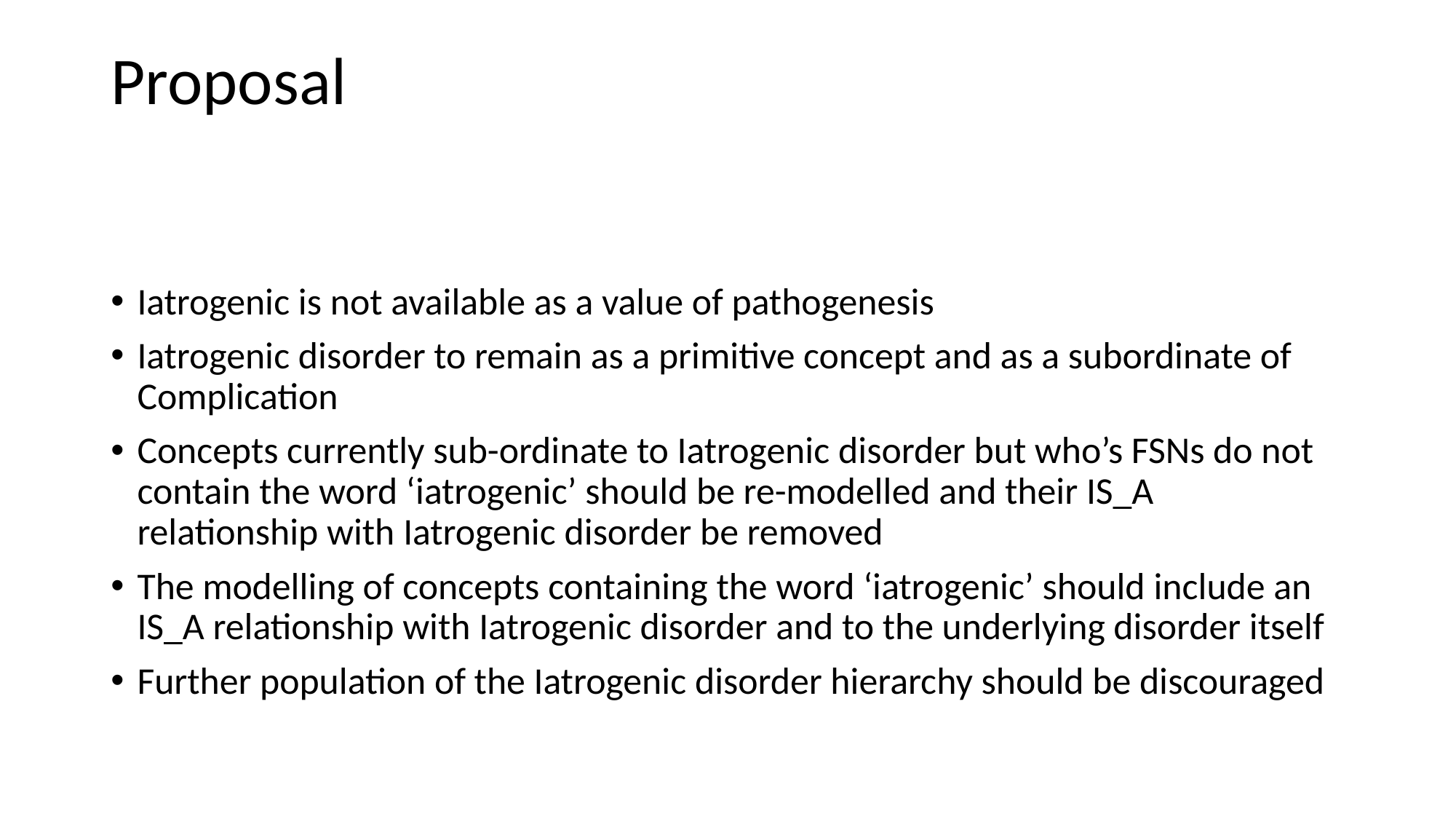

# Proposal

Iatrogenic is not available as a value of pathogenesis
Iatrogenic disorder to remain as a primitive concept and as a subordinate of Complication
Concepts currently sub-ordinate to Iatrogenic disorder but who’s FSNs do not contain the word ‘iatrogenic’ should be re-modelled and their IS_A relationship with Iatrogenic disorder be removed
The modelling of concepts containing the word ‘iatrogenic’ should include an IS_A relationship with Iatrogenic disorder and to the underlying disorder itself
Further population of the Iatrogenic disorder hierarchy should be discouraged